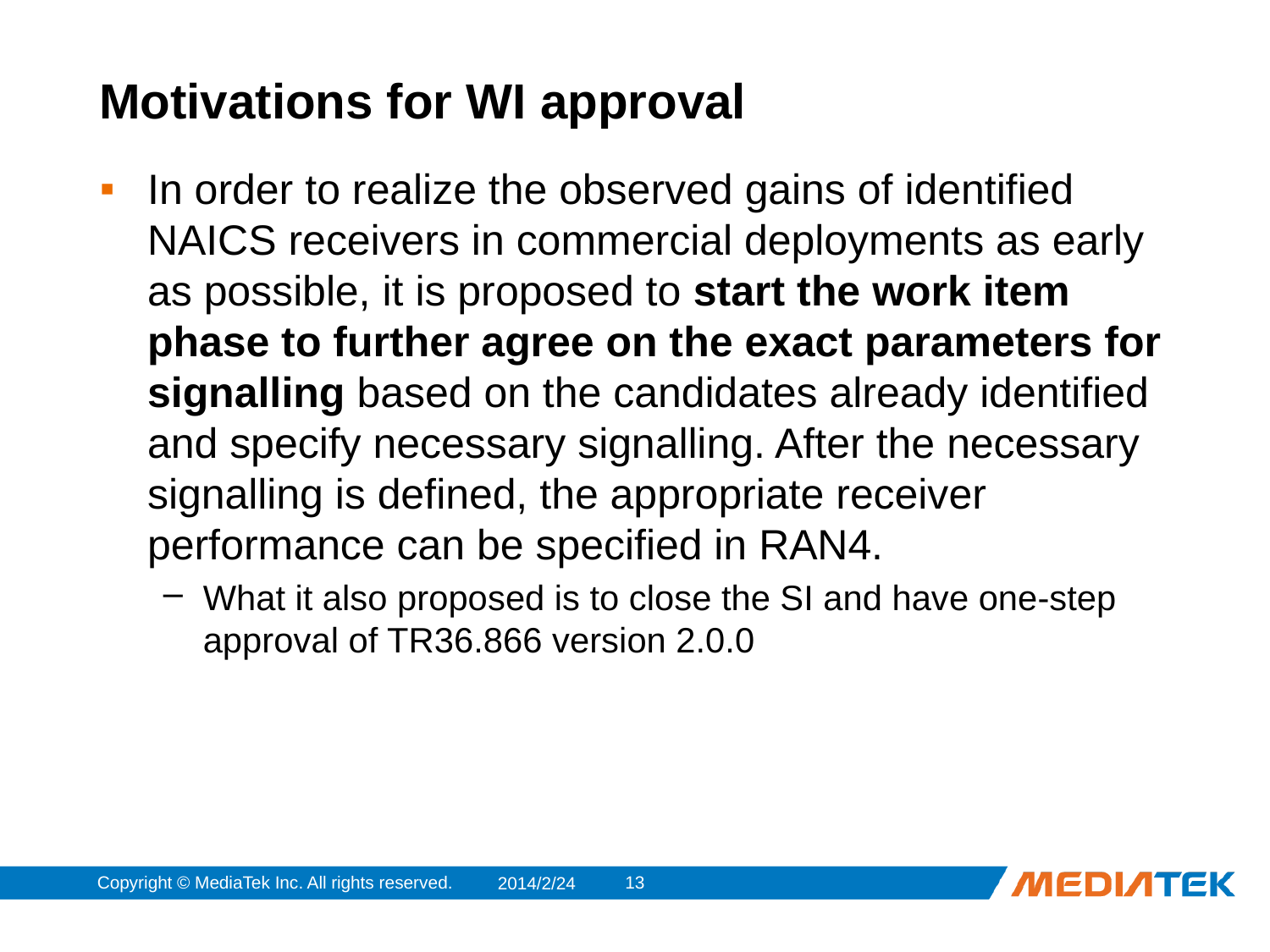

# Motivations for WI approval
In order to realize the observed gains of identified NAICS receivers in commercial deployments as early as possible, it is proposed to start the work item phase to further agree on the exact parameters for signalling based on the candidates already identified and specify necessary signalling. After the necessary signalling is defined, the appropriate receiver performance can be specified in RAN4.
What it also proposed is to close the SI and have one-step approval of TR36.866 version 2.0.0

Copyright © MediaTek Inc. All rights reserved.
13
2014/2/24